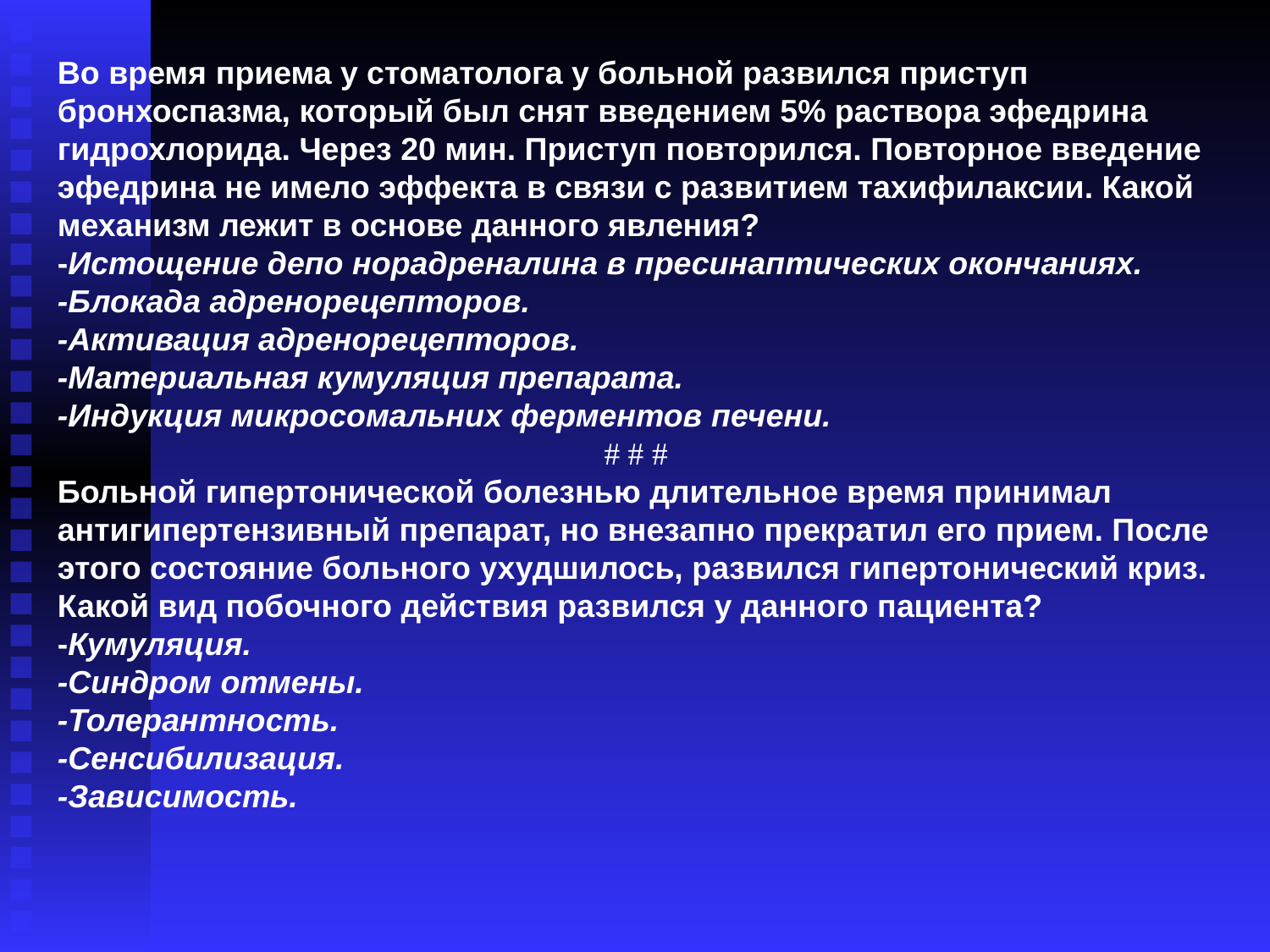

Во время приема у стоматолога у больной развился приступ бронхоспазма, который был снят введением 5% раствора эфедрина гидрохлорида. Через 20 мин. Приступ повторился. Повторное введение эфедрина не имело эффекта в связи с развитием тахифилаксии. Какой механизм лежит в основе данного явления?
-Истощение депо норадреналина в пресинаптических окончаниях.
-Блокада адренорецепторов.
-Активация адренорецепторов.
-Материальная кумуляция препарата.
-Индукция микросомальних ферментов печени.
# # #
Больной гипертонической болезнью длительное время принимал антигипертензивный препарат, но внезапно прекратил его прием. После этого состояние больного ухудшилось, развился гипертонический криз. Какой вид побочного действия развился у данного пациента?
-Кумуляция.
-Синдром отмены.
-Толерантность.
-Сенсибилизация.
-Зависимость.